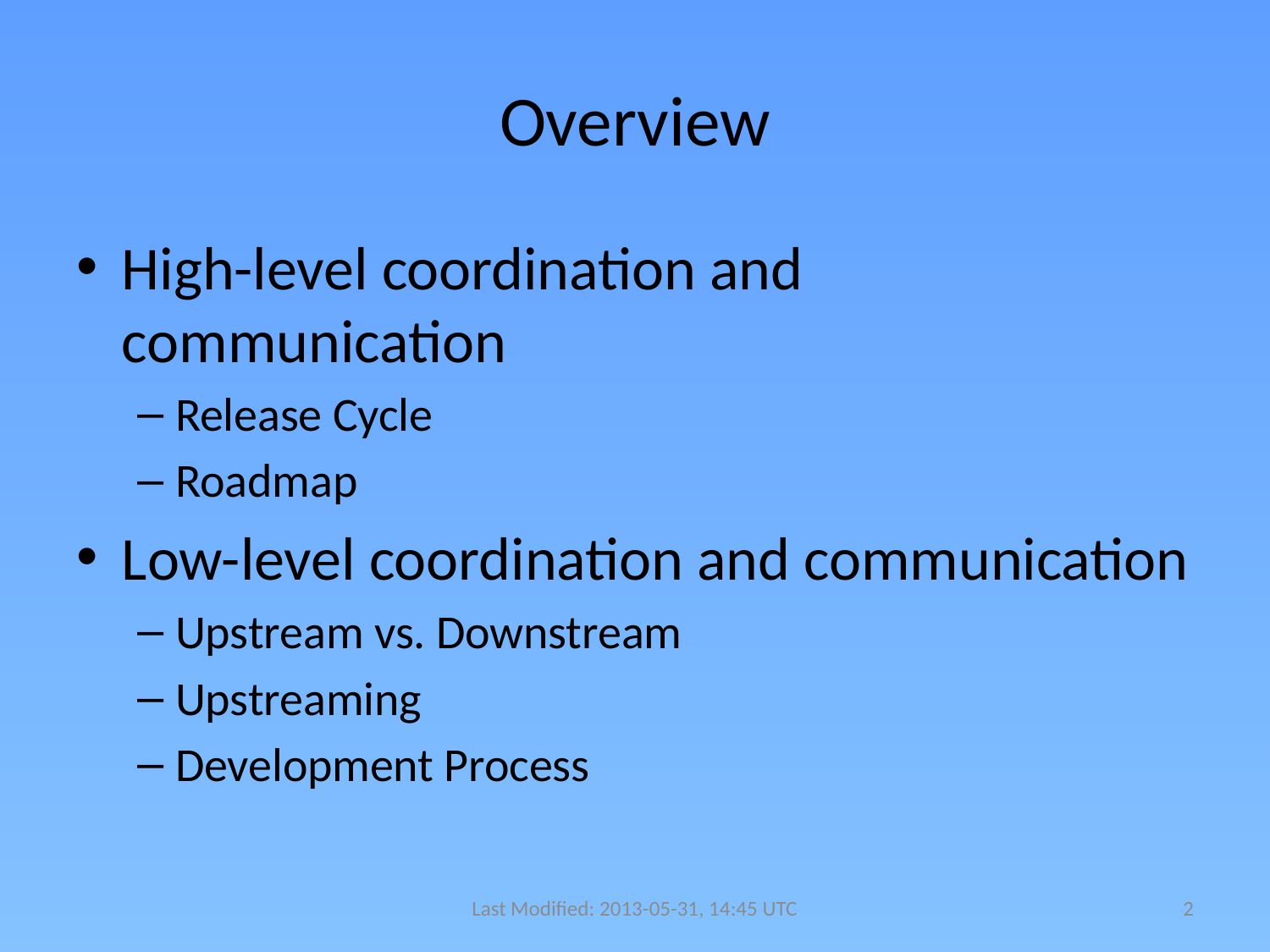

# Overview
High-level coordination and communication
Release Cycle
Roadmap
Low-level coordination and communication
Upstream vs. Downstream
Upstreaming
Development Process
Last Modified: 2013-05-31, 14:45 UTC
2